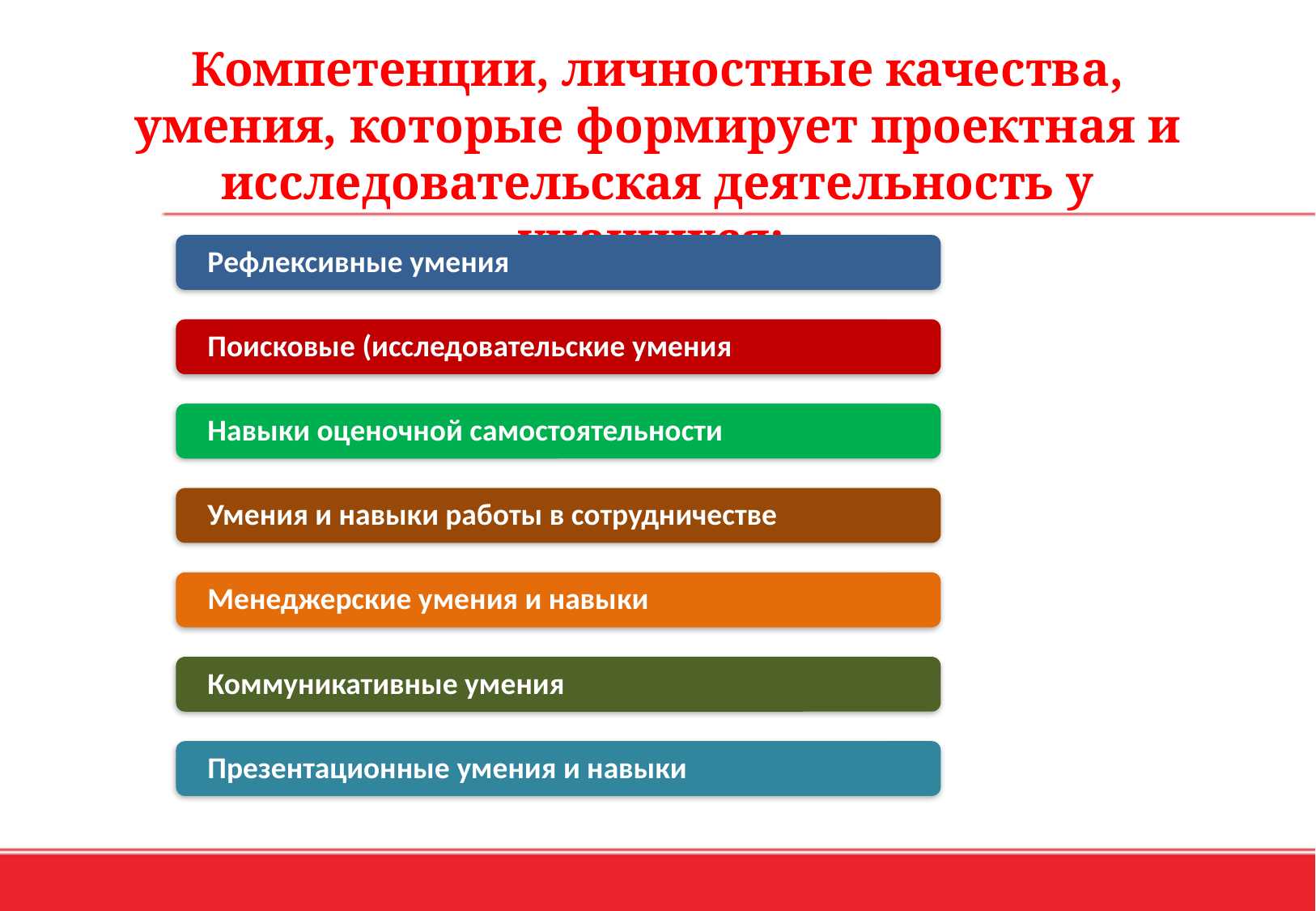

# Компетенции, личностные качества, умения, которые формирует проектная и исследовательская деятельность у учащихся:
Рефлексивные умения
Поисковые (исследовательские умения
Навыки оценочной самостоятельности
Умения и навыки работы в сотрудничестве
Менеджерские умения и навыки
Коммуникативные умения
Презентационные умения и навыки